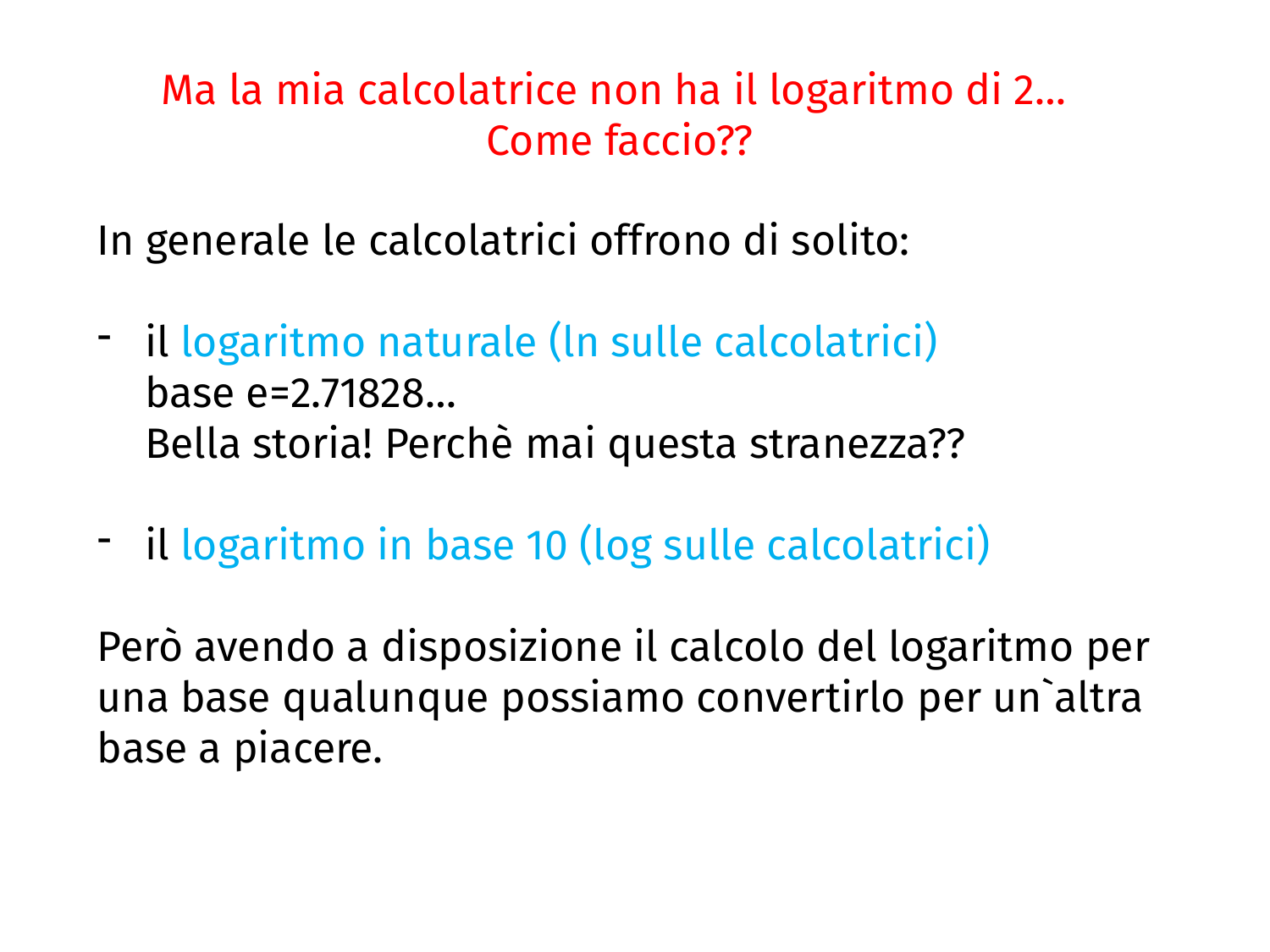

Ma la mia calcolatrice non ha il logaritmo di 2…
Come faccio??
In generale le calcolatrici offrono di solito:
il logaritmo naturale (ln sulle calcolatrici)
base e=2.71828…
Bella storia! Perchè mai questa stranezza??
il logaritmo in base 10 (log sulle calcolatrici)

Però avendo a disposizione il calcolo del logaritmo per una base qualunque possiamo convertirlo per un`altra base a piacere.